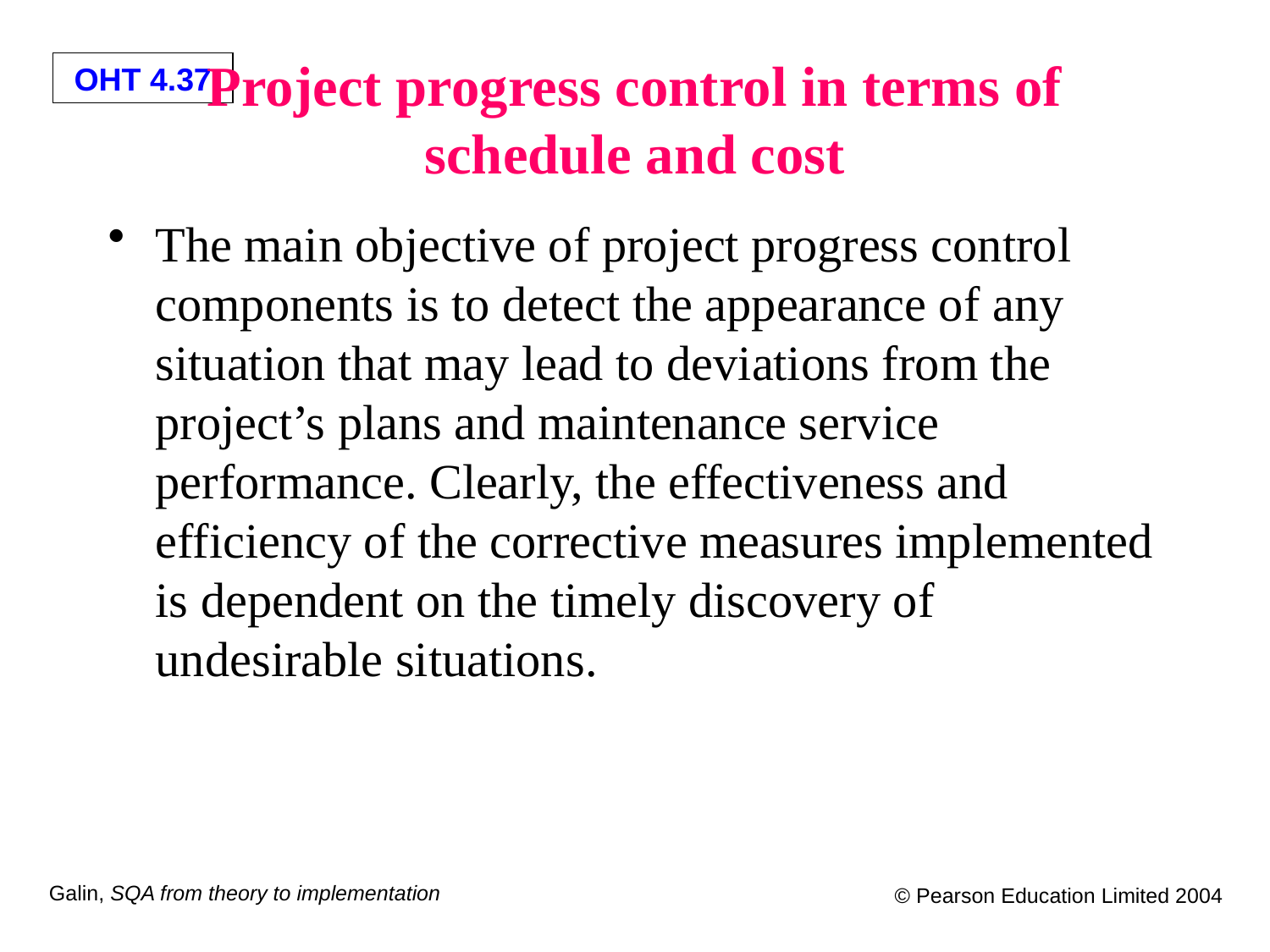

# Project progress control in terms of schedule and cost
The main objective of project progress control components is to detect the appearance of any situation that may lead to deviations from the project’s plans and maintenance service performance. Clearly, the effectiveness and efficiency of the corrective measures implemented is dependent on the timely discovery of undesirable situations.